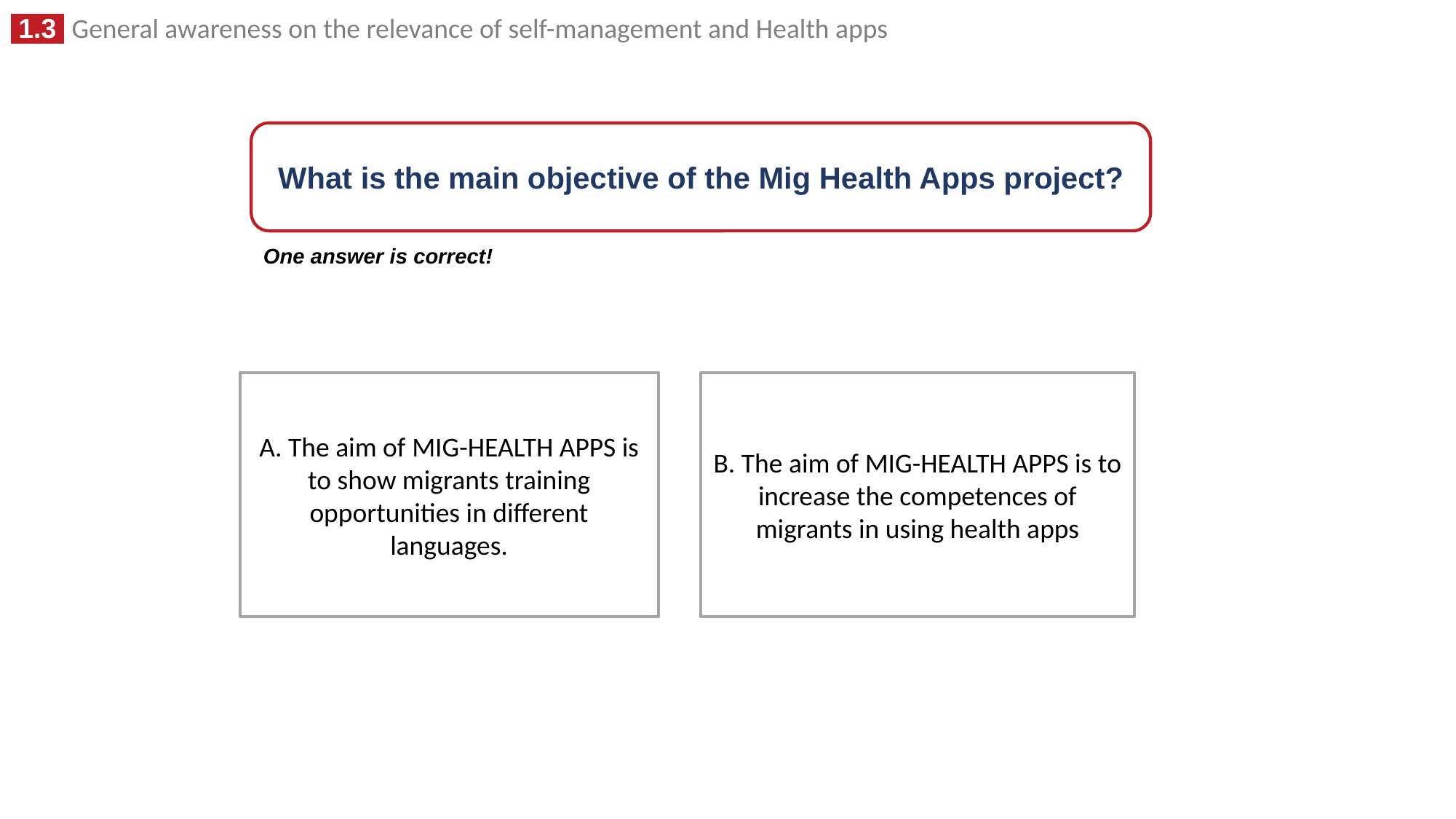

What is the main objective of the Mig Health Apps project?
One answer is correct!
A. The aim of MIG-HEALTH APPS is to show migrants training opportunities in different languages.
B. The aim of MIG-HEALTH APPS is to increase the competences of migrants in using health apps